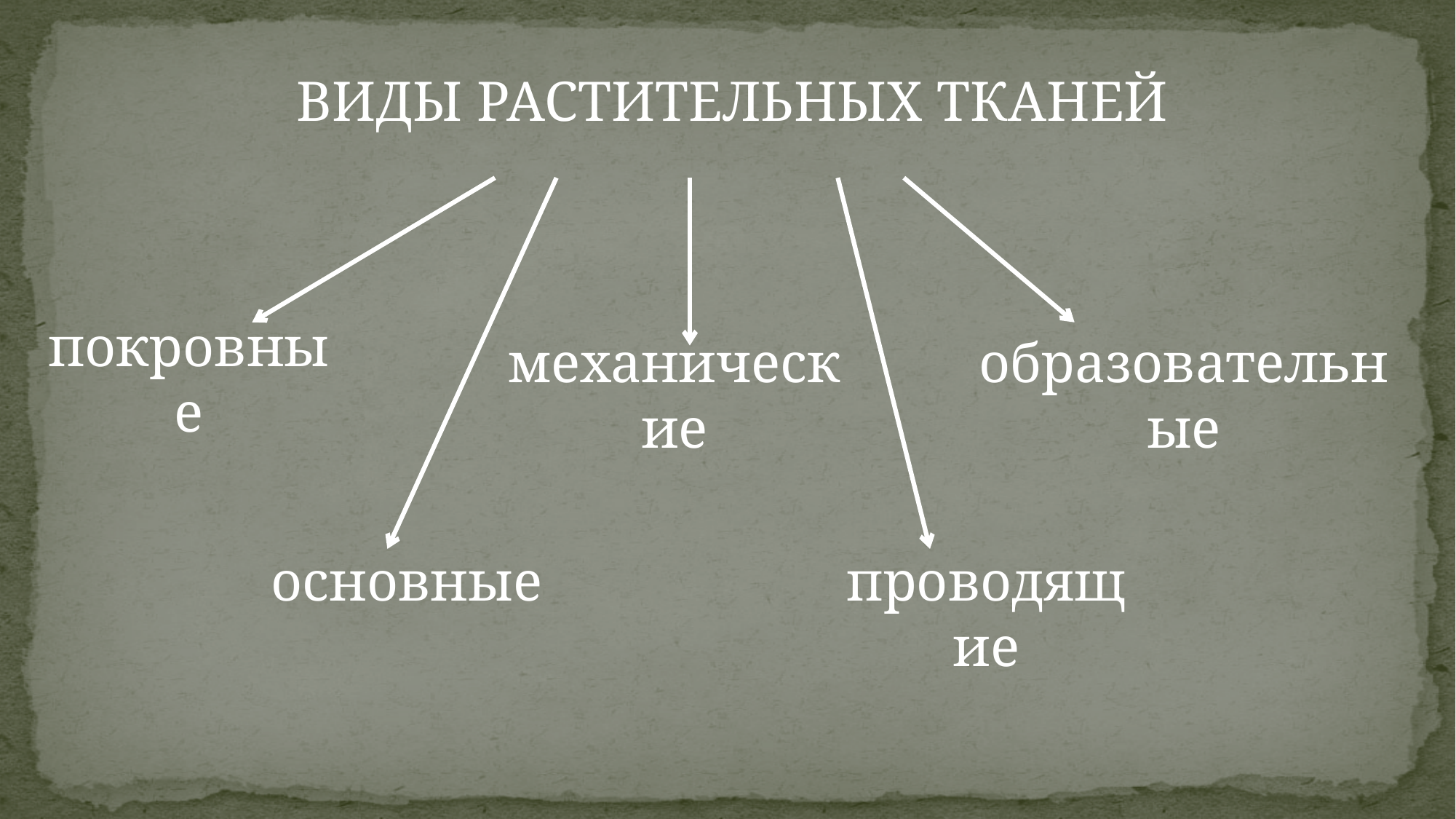

ВИДЫ РАСТИТЕЛЬНЫХ ТКАНЕЙ
покровные
механические
образовательные
основные
проводящие